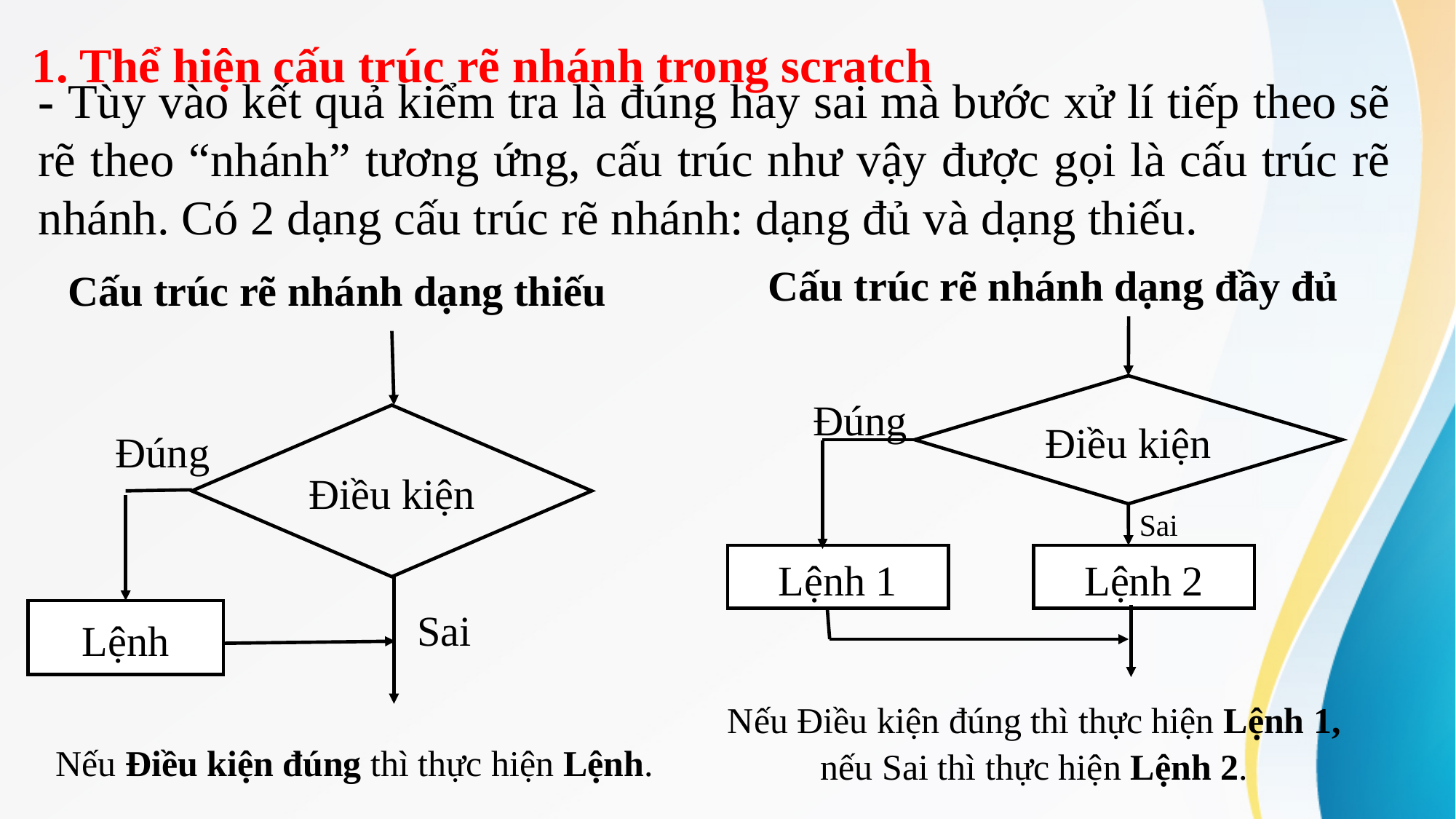

1. Thể hiện cấu trúc rẽ nhánh trong scratch
- Tùy vào kết quả kiểm tra là đúng hay sai mà bước xử lí tiếp theo sẽ rẽ theo “nhánh” tương ứng, cấu trúc như vậy được gọi là cấu trúc rẽ nhánh. Có 2 dạng cấu trúc rẽ nhánh: dạng đủ và dạng thiếu.
Cấu trúc rẽ nhánh dạng đầy đủ
Cấu trúc rẽ nhánh dạng thiếu
Điều kiện
Đúng
Điều kiện
Đúng
Sai
Lệnh 1
Lệnh 2
Sai
Lệnh
Nếu Điều kiện đúng thì thực hiện Lệnh 1,
nếu Sai thì thực hiện Lệnh 2.
Nếu Điều kiện đúng thì thực hiện Lệnh.